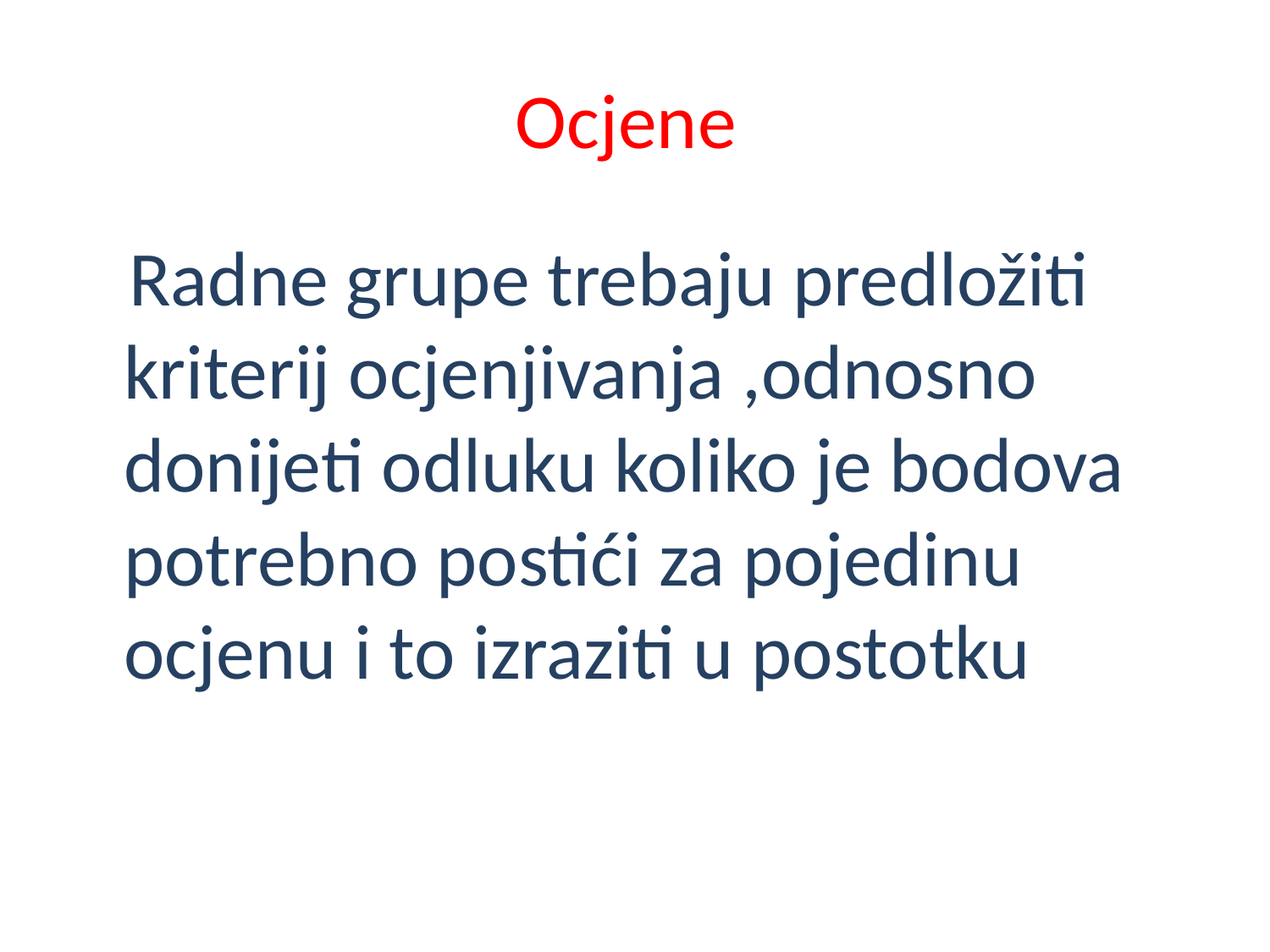

# Ocjene
   Radne grupe trebaju predložiti kriterij ocjenjivanja ,odnosno donijeti odluku koliko je bodova potrebno postići za pojedinu ocjenu i to izraziti u postotku